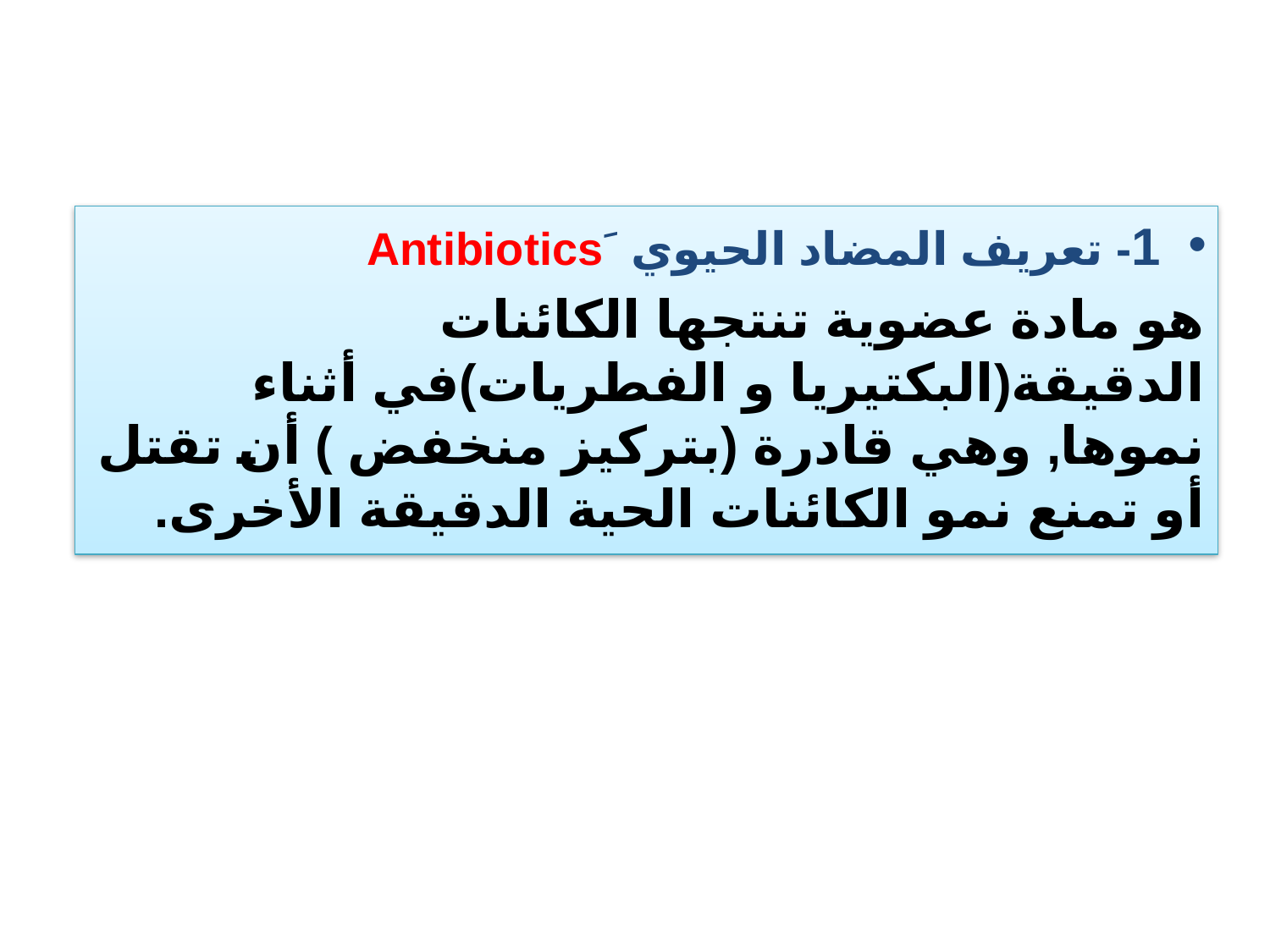

1- تعريف المضاد الحيوي  َAntibiotics
هو مادة عضوية تنتجها الكائنات الدقيقة(البكتيريا و الفطريات)في أثناء نموها, وهي قادرة (بتركيز منخفض ) أن تقتل أو تمنع نمو الكائنات الحية الدقيقة الأخرى.